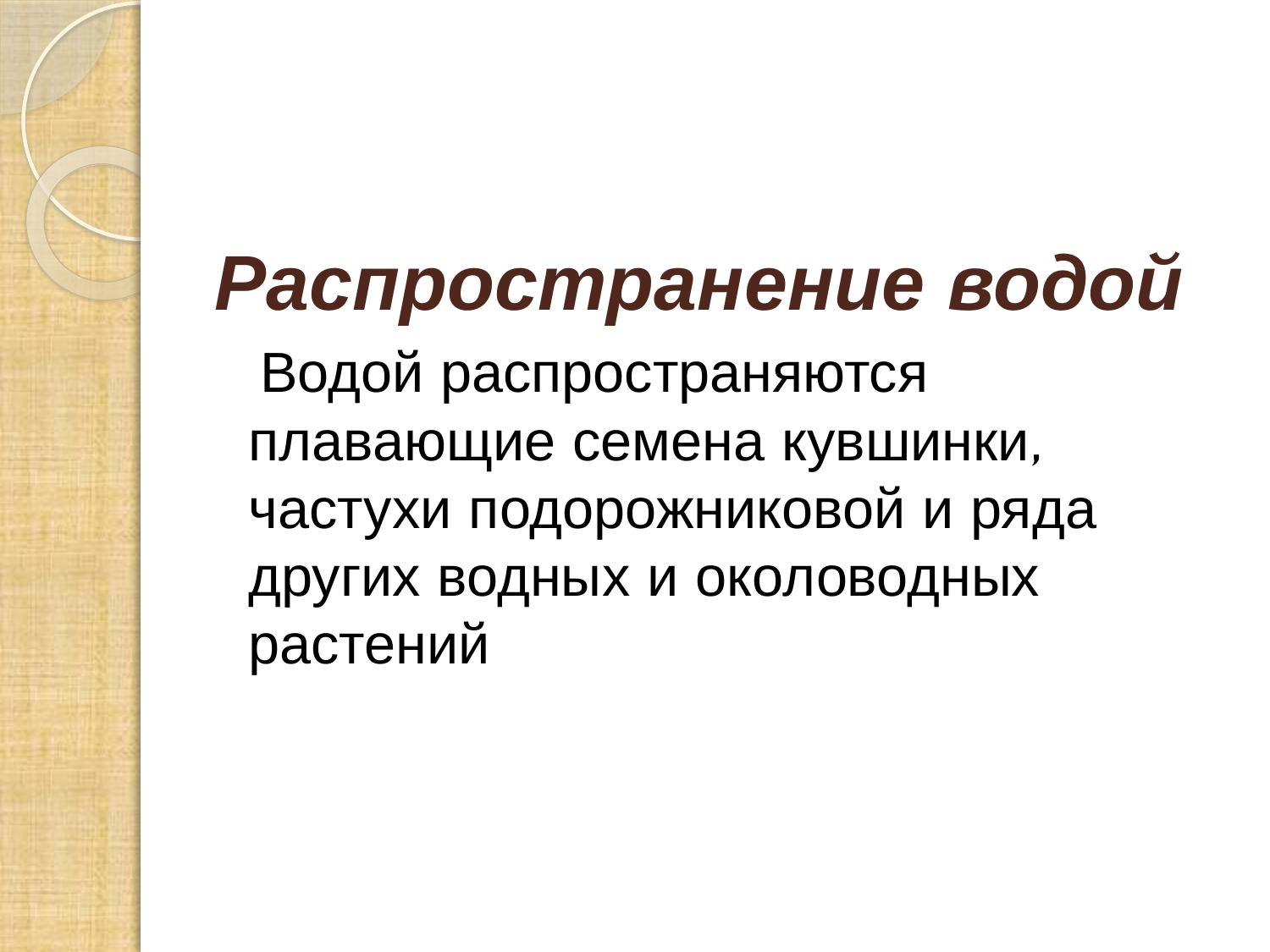

Распространение водой
   Водой распространяются плавающие семена кувшинки, частухи подорожниковой и ряда других водных и околоводных растений